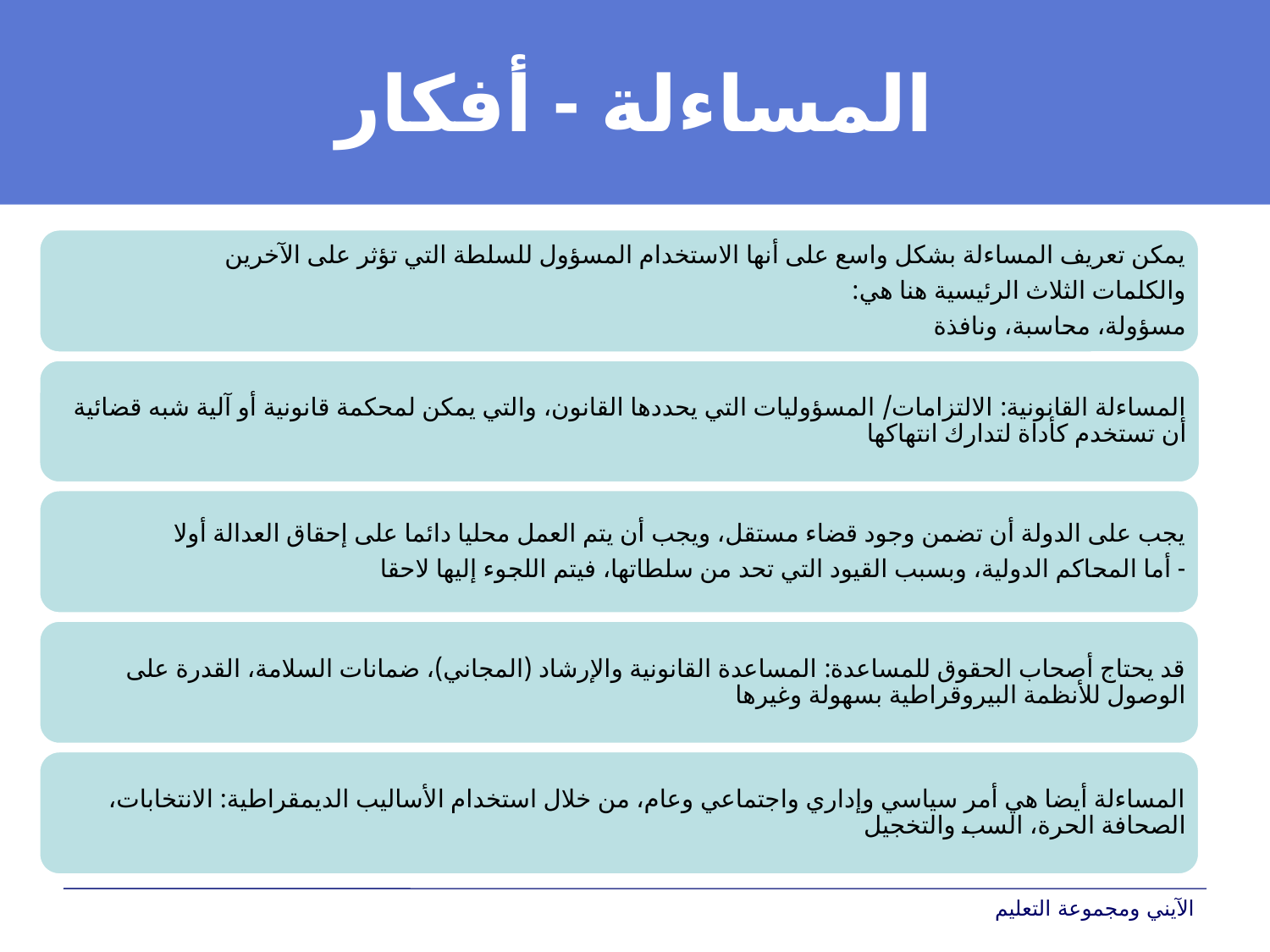

# المساءلة - أفكار
يمكن تعريف المساءلة بشكل واسع على أنها الاستخدام المسؤول للسلطة التي تؤثر على الآخرين
والكلمات الثلاث الرئيسية هنا هي:
مسؤولة، محاسبة، ونافذة
المساءلة القانونية: الالتزامات/ المسؤوليات التي يحددها القانون، والتي يمكن لمحكمة قانونية أو آلية شبه قضائية أن تستخدم كأداة لتدارك انتهاكها
يجب على الدولة أن تضمن وجود قضاء مستقل، ويجب أن يتم العمل محليا دائما على إحقاق العدالة أولا
- أما المحاكم الدولية، وبسبب القيود التي تحد من سلطاتها، فيتم اللجوء إليها لاحقا
قد يحتاج أصحاب الحقوق للمساعدة: المساعدة القانونية والإرشاد (المجاني)، ضمانات السلامة، القدرة على الوصول للأنظمة البيروقراطية بسهولة وغيرها
المساءلة أيضا هي أمر سياسي وإداري واجتماعي وعام، من خلال استخدام الأساليب الديمقراطية: الانتخابات، الصحافة الحرة، السب والتخجيل
الآيني ومجموعة التعليم